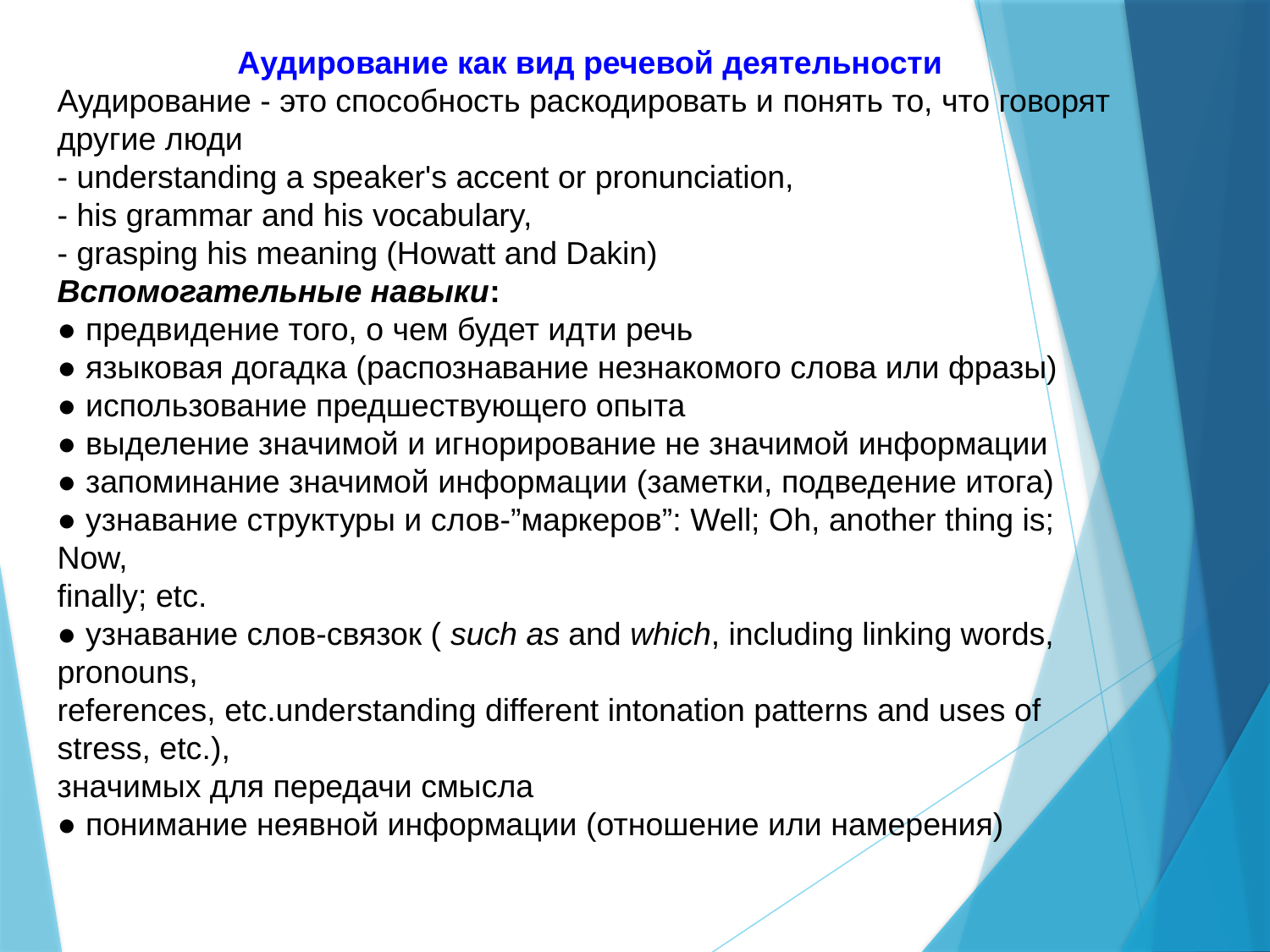

Аудирование как вид речевой деятельности
Аудирование - это способность раскодировать и понять то, что говорят другие люди
- understanding a speaker's accent or pronunciation,
- his grammar and his vocabulary,
- grasping his meaning (Howatt and Dakin)
Вспомогательные навыки:
● предвидение того, о чем будет идти речь
● языковая догадка (распознавание незнакомого слова или фразы)
● использование предшествующего опыта
● выделение значимой и игнорирование не значимой информации
● запоминание значимой информации (заметки, подведение итога)
● узнавание структуры и слов-”маркеров”: Well; Oh, another thing is; Now,
finally; etc.
● узнавание слов-связок ( such as and which, including linking words, pronouns,
references, etc.understanding different intonation patterns and uses of stress, etc.),
значимых для передачи смысла
● понимание неявной информации (отношение или намерения)